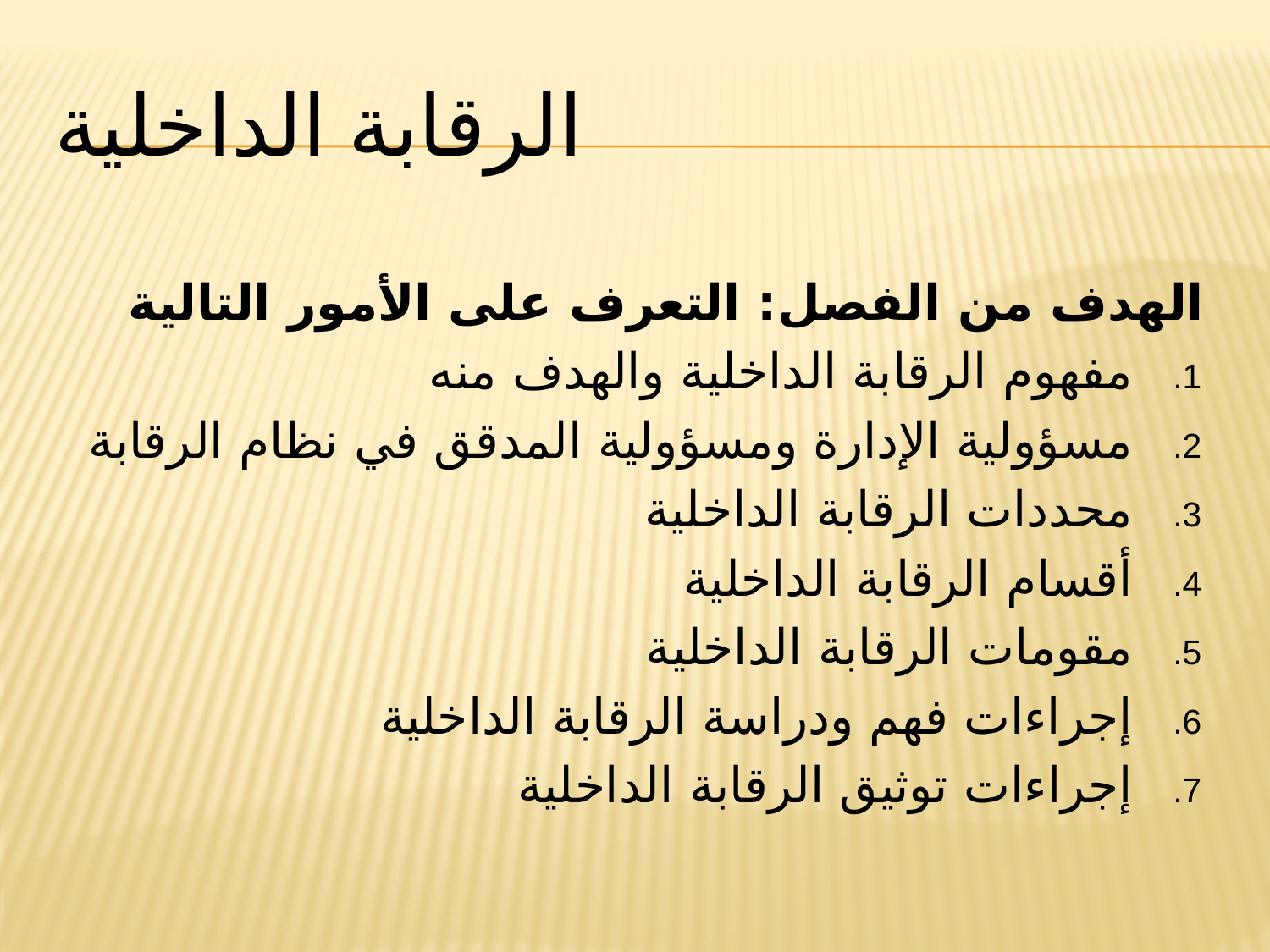

# الرقابة الداخلية
الهدف من الفصل: التعرف على الأمور التالية
مفهوم الرقابة الداخلية والهدف منه
مسؤولية الإدارة ومسؤولية المدقق في نظام الرقابة
محددات الرقابة الداخلية
أقسام الرقابة الداخلية
مقومات الرقابة الداخلية
إجراءات فهم ودراسة الرقابة الداخلية
إجراءات توثيق الرقابة الداخلية